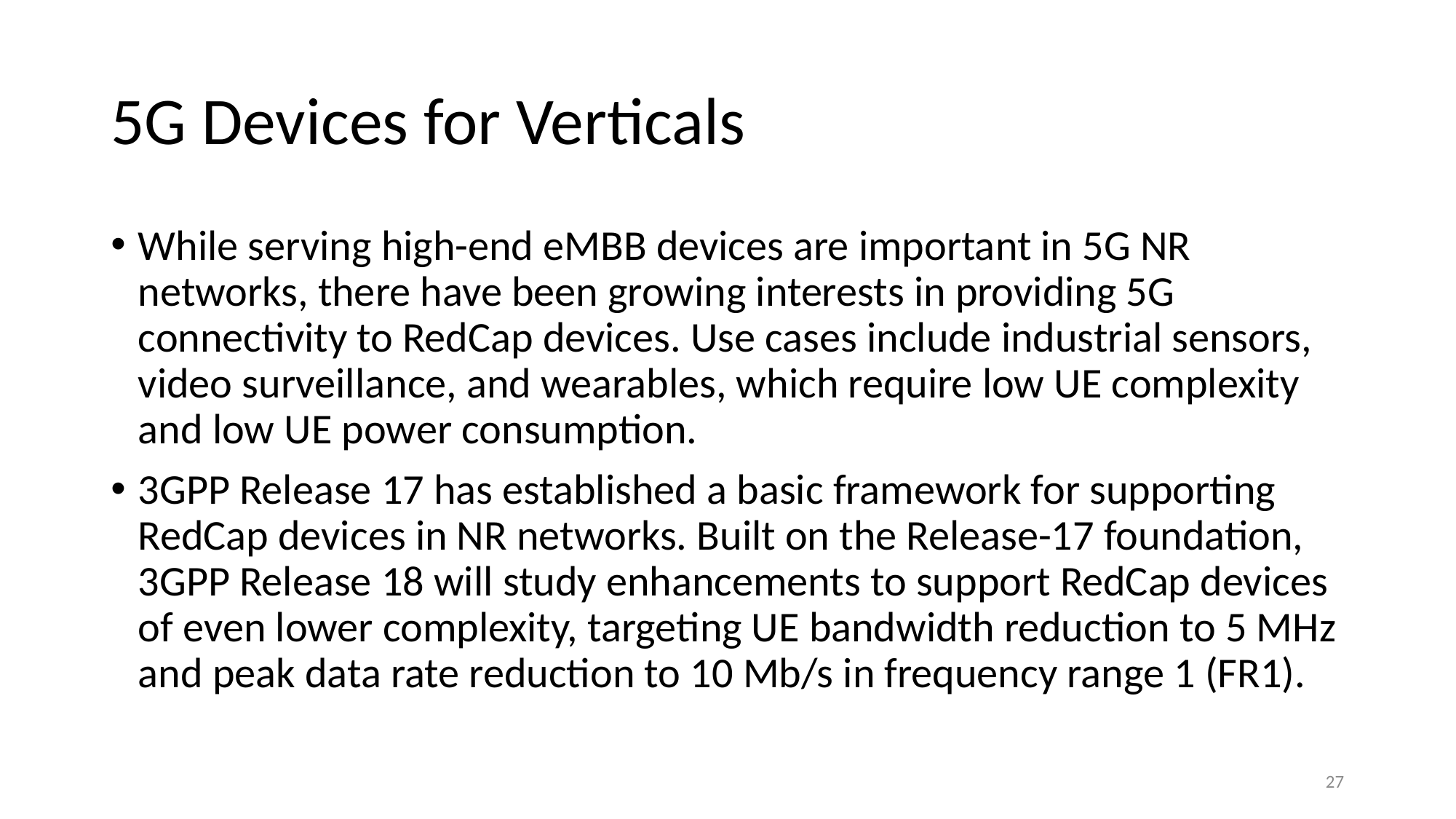

# 5G Devices for Verticals
While serving high-end eMBB devices are important in 5G NR networks, there have been growing interests in providing 5G connectivity to RedCap devices. Use cases include industrial sensors, video surveillance, and wearables, which require low UE complexity and low UE power consumption.
3GPP Release 17 has established a basic framework for supporting RedCap devices in NR networks. Built on the Release-17 foundation, 3GPP Release 18 will study enhancements to support RedCap devices of even lower complexity, targeting UE bandwidth reduction to 5 MHz and peak data rate reduction to 10 Mb/s in frequency range 1 (FR1).
27